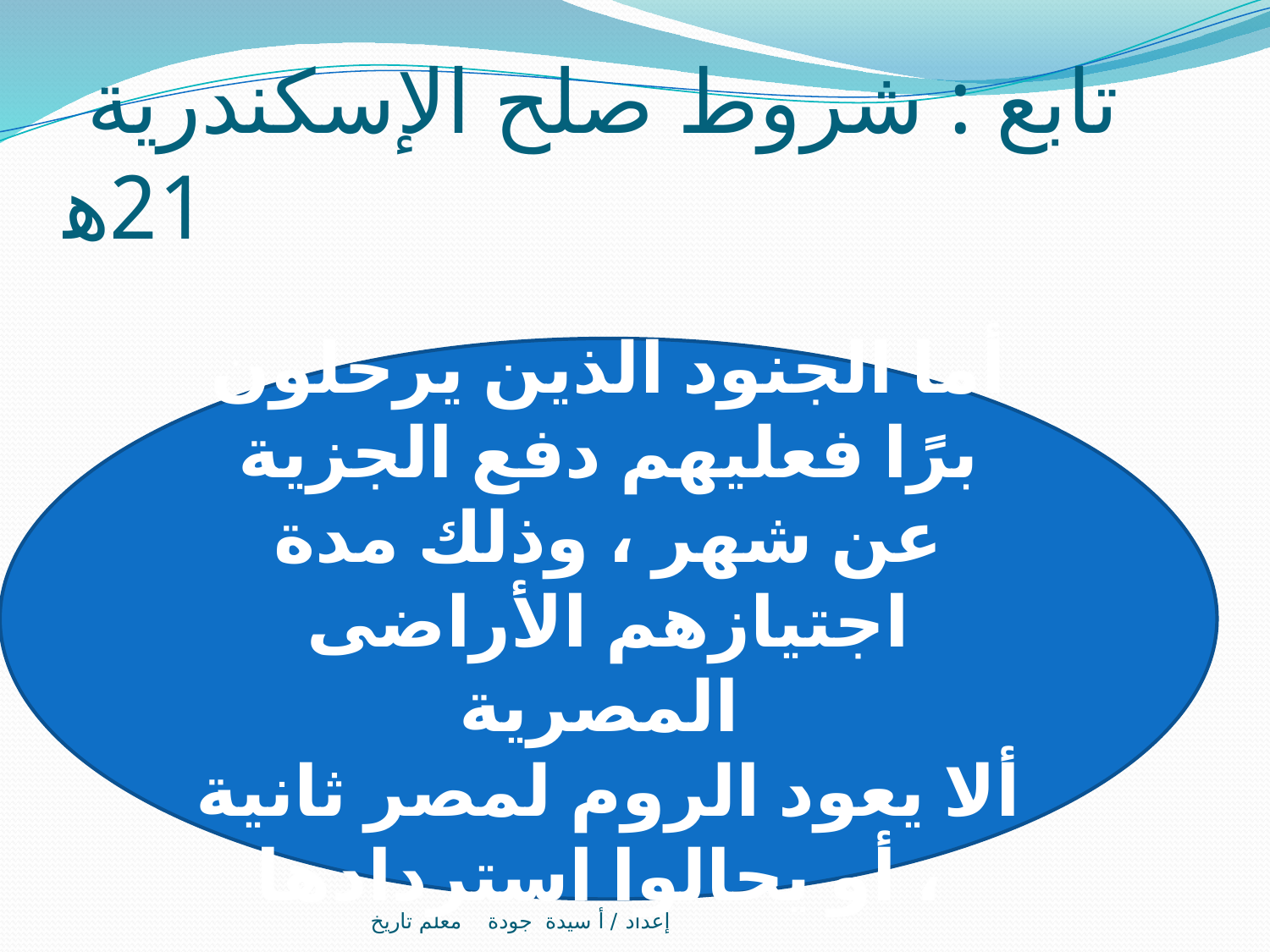

# تابع : شروط صلح الإسكندرية  21ﮬ
أما الجنود الذين يرحلون برًا فعليهم دفع الجزية عن شهر ، وذلك مدة اجتيازهم الأراضى المصرية
ألا يعود الروم لمصر ثانية ، أو يحالوا استردادها
إعداد / أ سيدة  جودة    معلم تاريخ